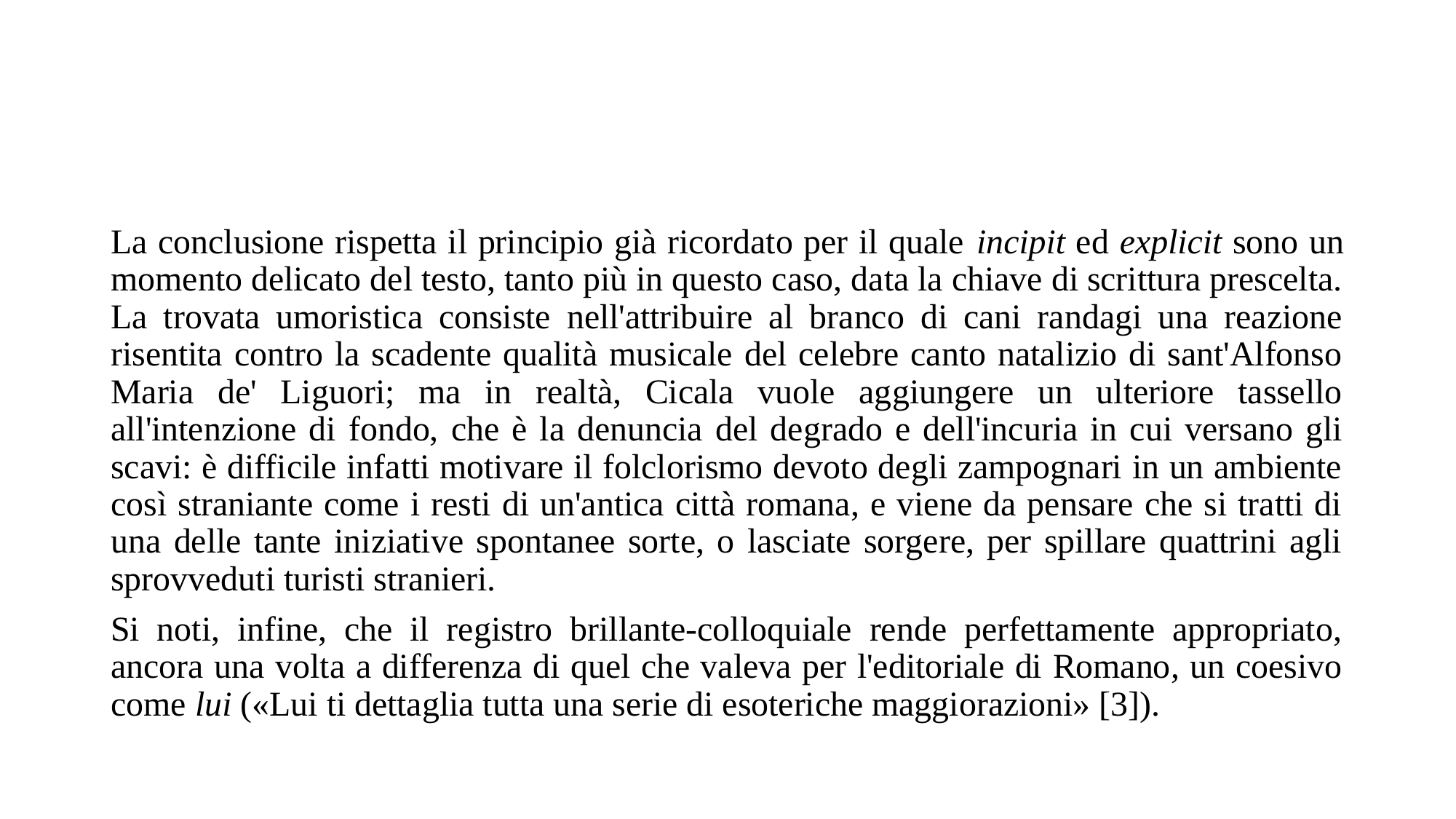

#
La conclusione rispetta il principio già ricordato per il quale incipit ed explicit sono un momento delicato del testo, tanto più in questo caso, data la chiave di scrittura prescelta. La trovata umoristica consiste nell'attribuire al branco di cani randagi una reazione risentita contro la scadente qualità musicale del celebre canto natalizio di sant'Alfonso Maria de' Liguori; ma in realtà, Cicala vuole aggiungere un ulteriore tassello all'intenzione di fondo, che è la denuncia del degrado e dell'incuria in cui versano gli scavi: è difficile infatti motivare il folclorismo devoto degli zampognari in un ambiente così straniante come i resti di un'antica città romana, e viene da pensare che si tratti di una delle tante iniziative spontanee sorte, o lasciate sorgere, per spillare quattrini agli sprovveduti turisti stranieri.
Si noti, infine, che il registro brillante-colloquiale rende perfettamente appropriato, ancora una volta a differenza di quel che valeva per l'editoriale di Romano, un coesivo come lui («Lui ti dettaglia tutta una serie di esoteriche maggiorazioni» [3]).